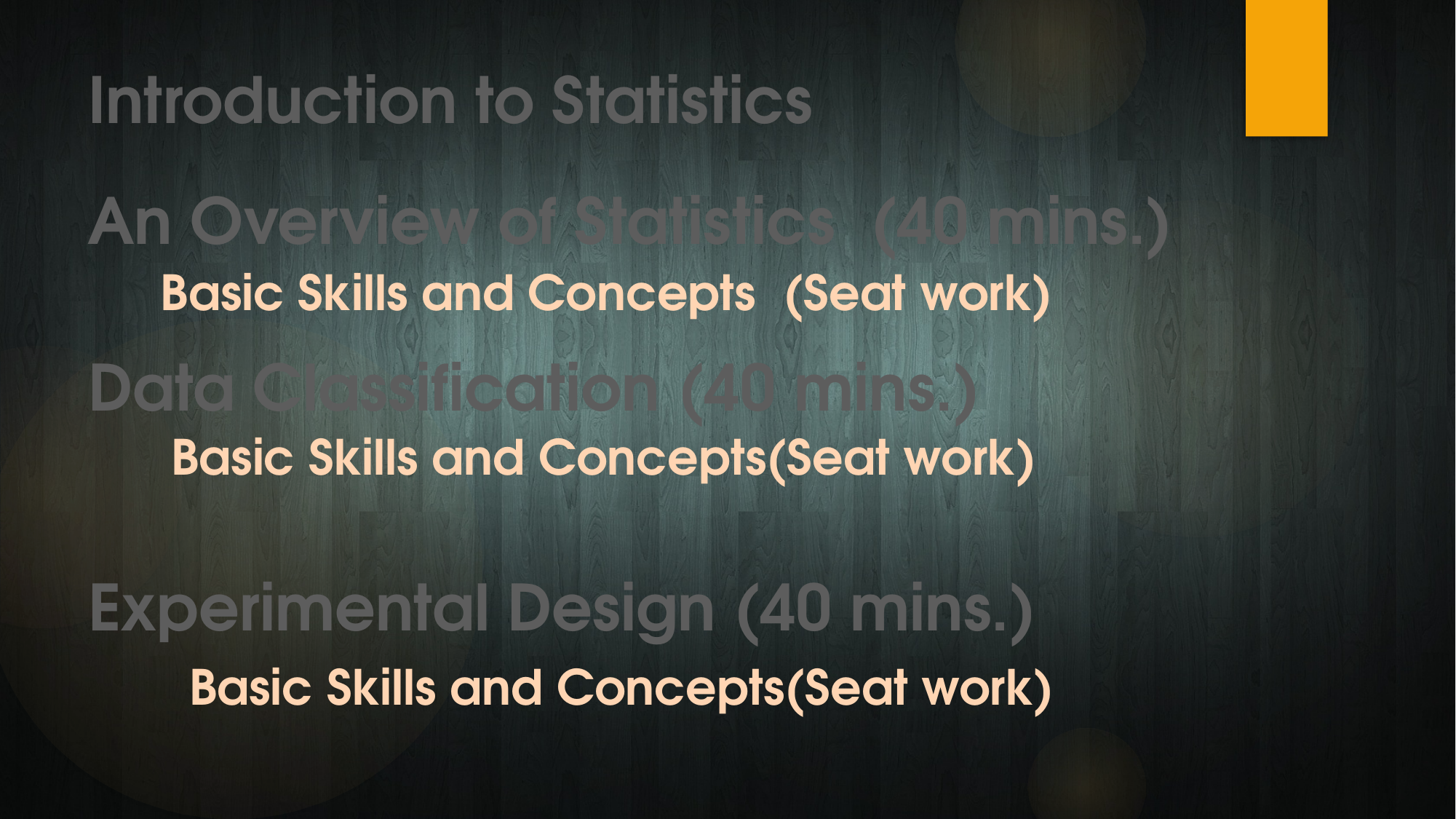

# Introduction to Statistics
An Overview of Statistics  (40 mins.)
Basic Skills and Concepts  (Seat work)
Data Classification (40 mins.)

Basic Skills and Concepts(Seat work)

Experimental Design (40 mins.)

Basic Skills and Concepts(Seat work)